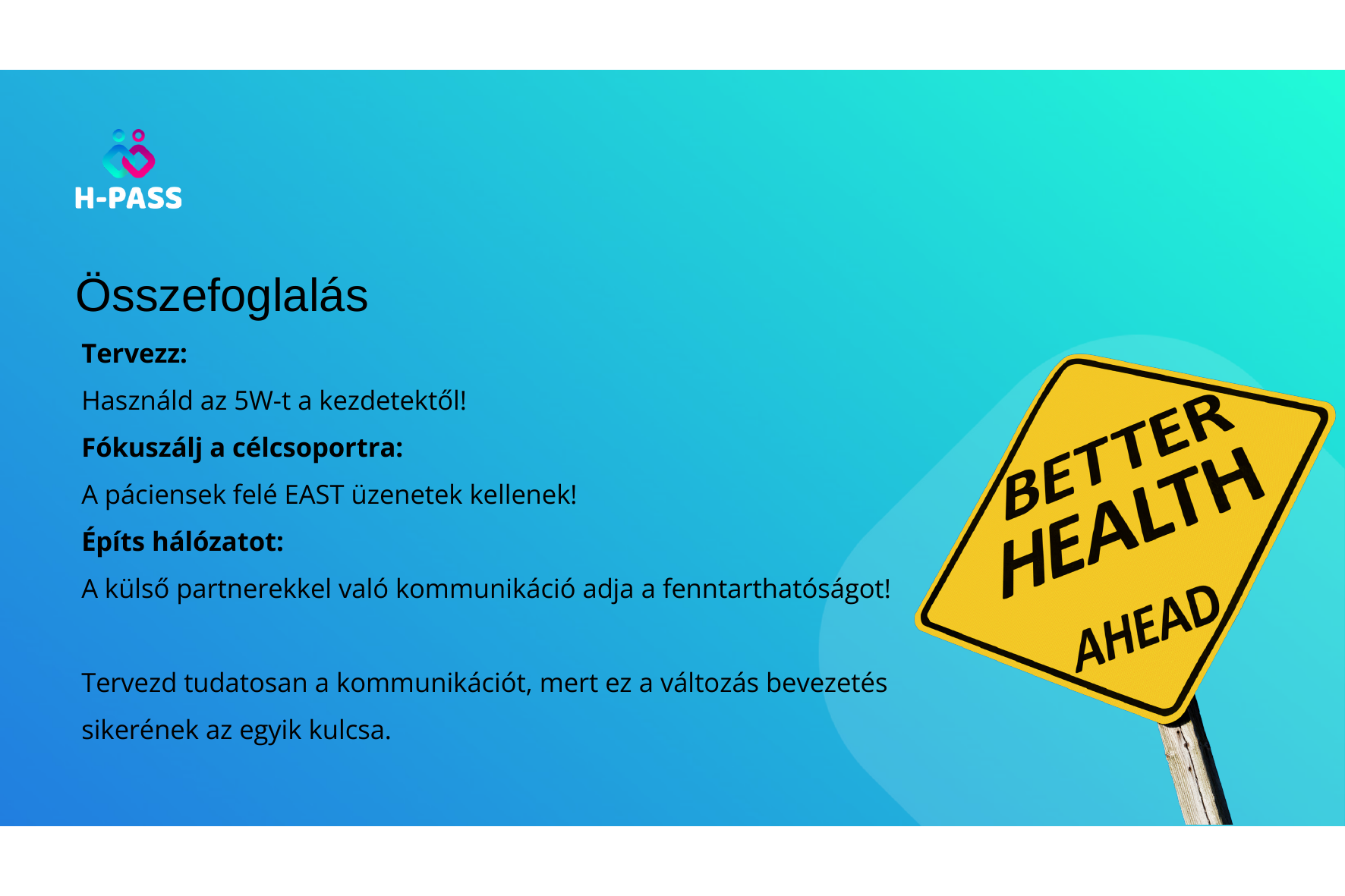

Összefoglalás
Tervezz:
Használd az 5W-t a kezdetektől!
Fókuszálj a célcsoportra:
A páciensek felé EAST üzenetek kellenek!
Építs hálózatot:
A külső partnerekkel való kommunikáció adja a fenntarthatóságot!

Tervezd tudatosan a kommunikációt, mert ez a változás bevezetés sikerének az egyik kulcsa.